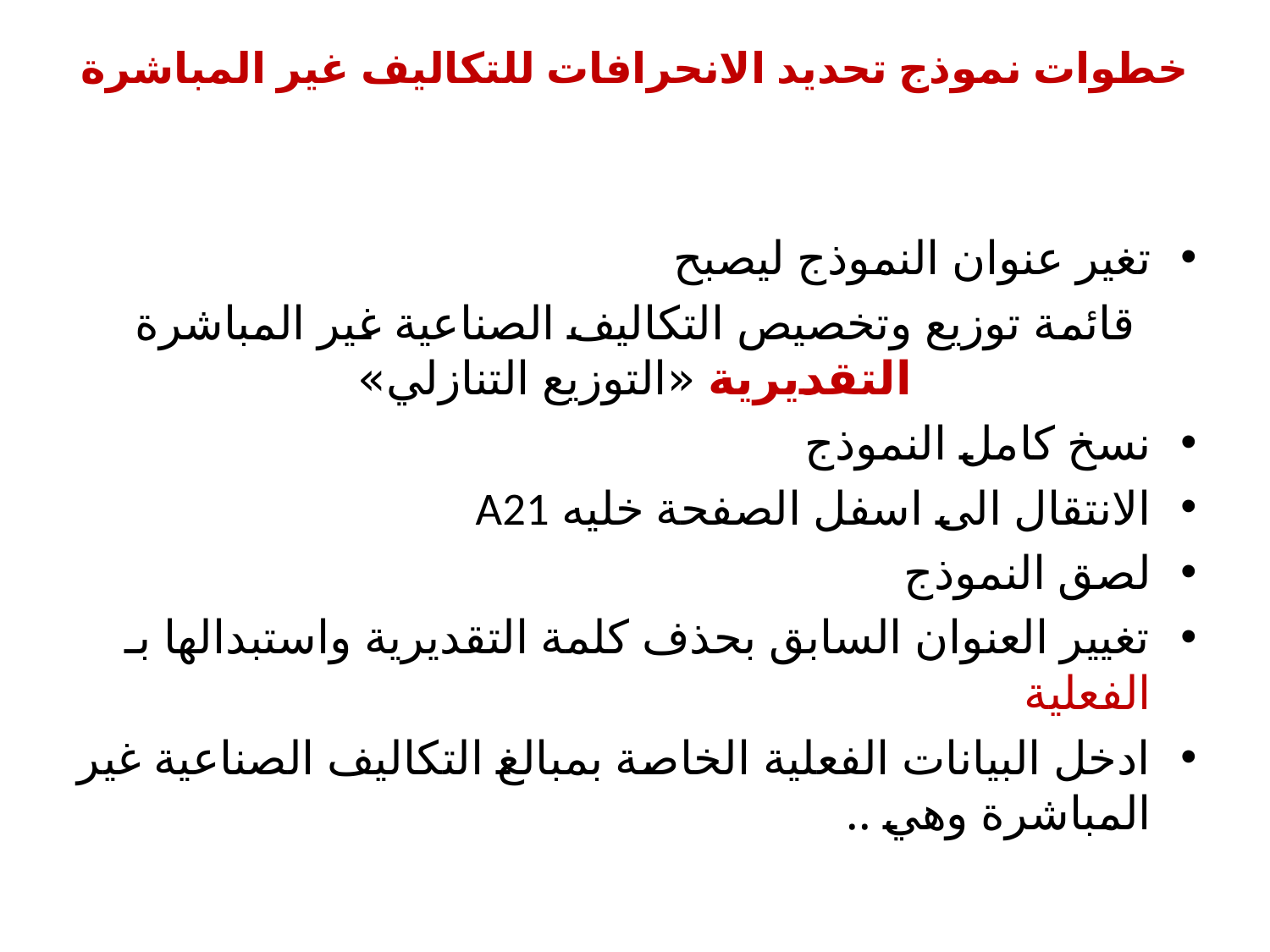

# خطوات نموذج تحديد الانحرافات للتكاليف غير المباشرة
تغير عنوان النموذج ليصبح
قائمة توزيع وتخصيص التكاليف الصناعية غير المباشرة التقديرية «التوزيع التنازلي»
نسخ كامل النموذج
الانتقال الى اسفل الصفحة خليه A21
لصق النموذج
تغيير العنوان السابق بحذف كلمة التقديرية واستبدالها بـ الفعلية
ادخل البيانات الفعلية الخاصة بمبالغ التكاليف الصناعية غير المباشرة وهي ..